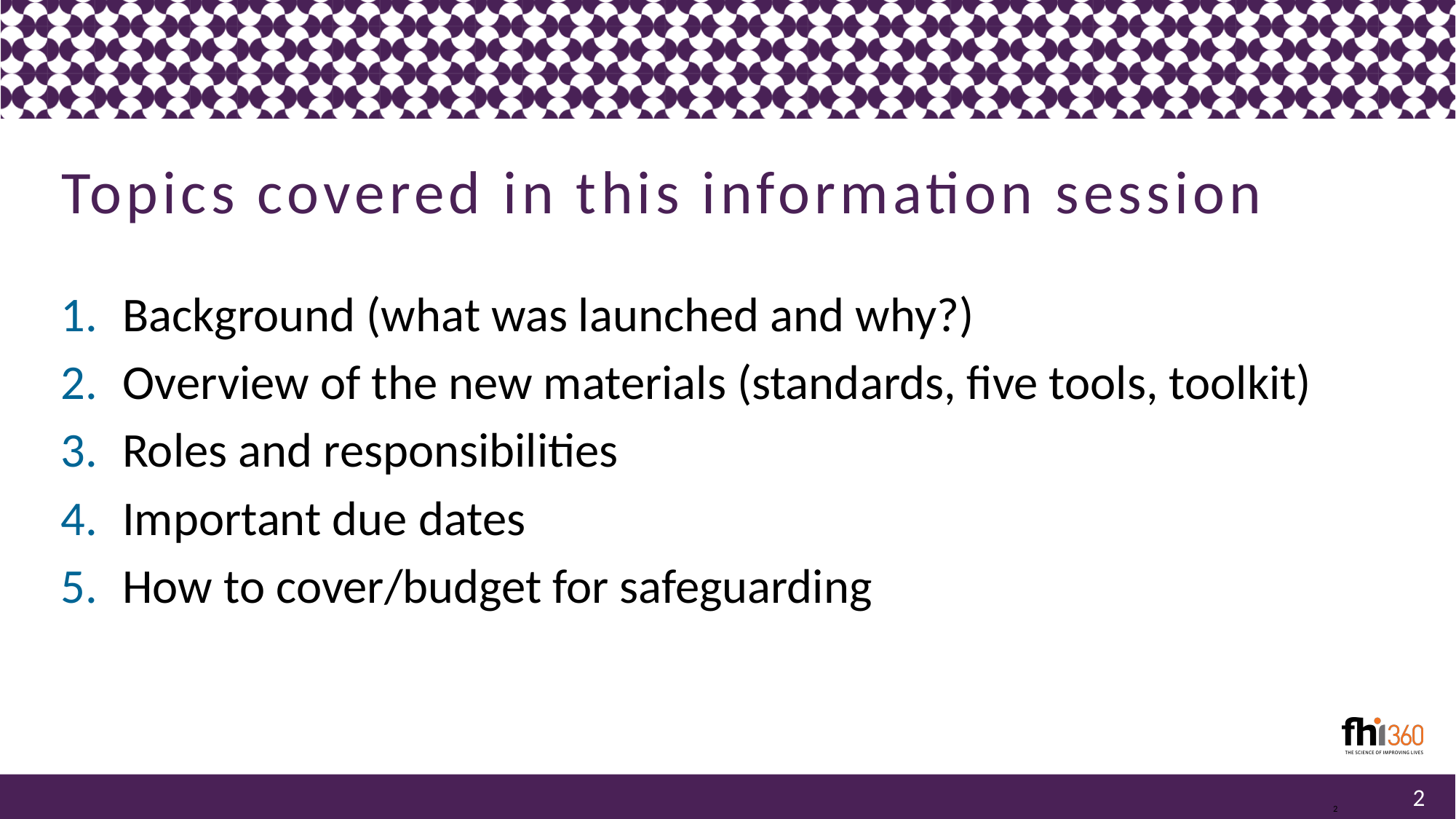

# Topics covered in this information session
Background (what was launched and why?)
Overview of the new materials (standards, five tools, toolkit)
Roles and responsibilities
Important due dates
How to cover/budget for safeguarding
2